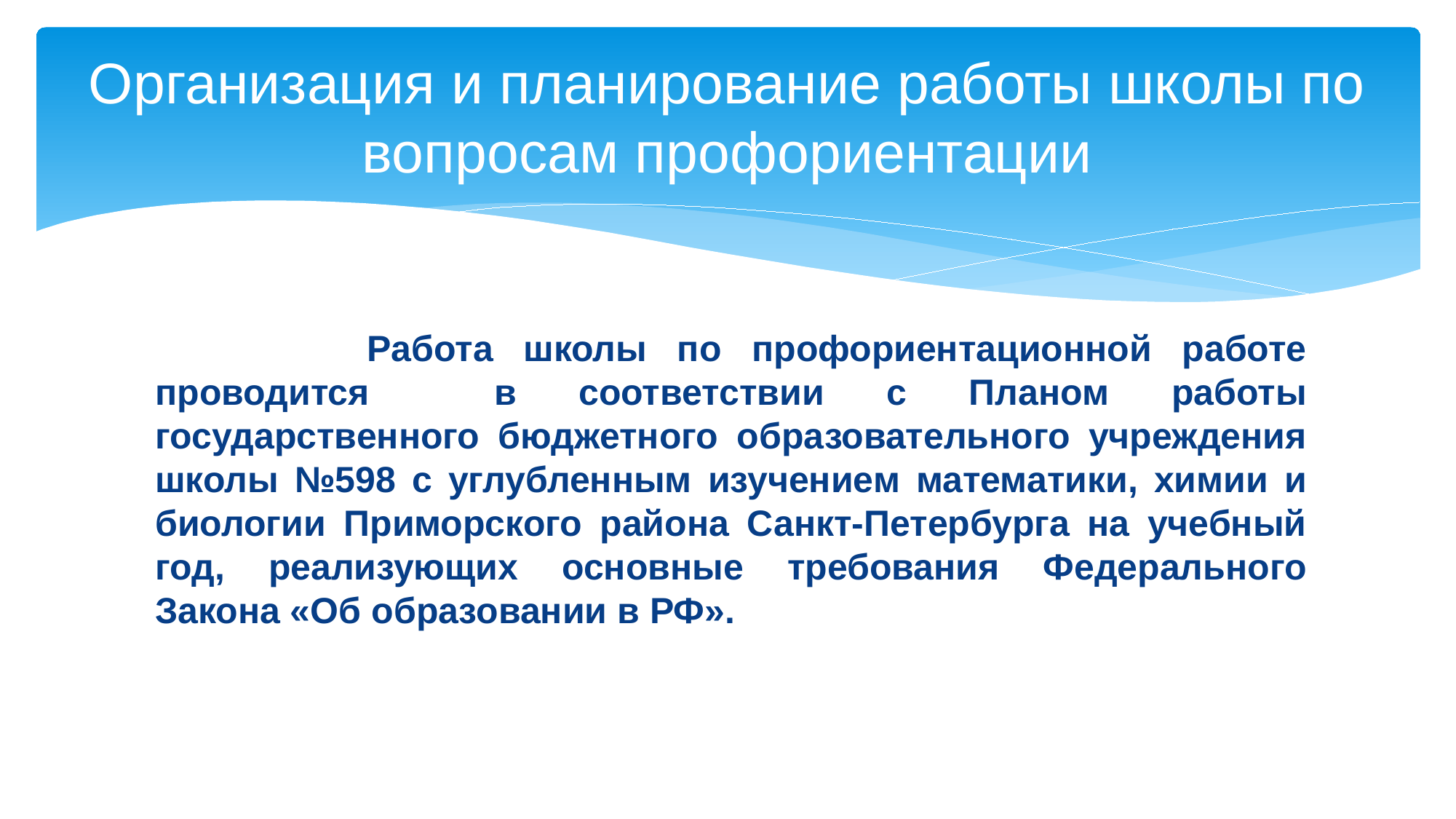

# Организация и планирование работы школы по вопросам профориентации
       Работа школы по профориентационной работе проводится  в соответствии с Планом работы государственного бюджетного образовательного учреждения школы №598 с углубленным изучением математики, химии и биологии Приморского района Санкт-Петербурга на учебный год, реализующих основные требования Федерального Закона «Об образовании в РФ».